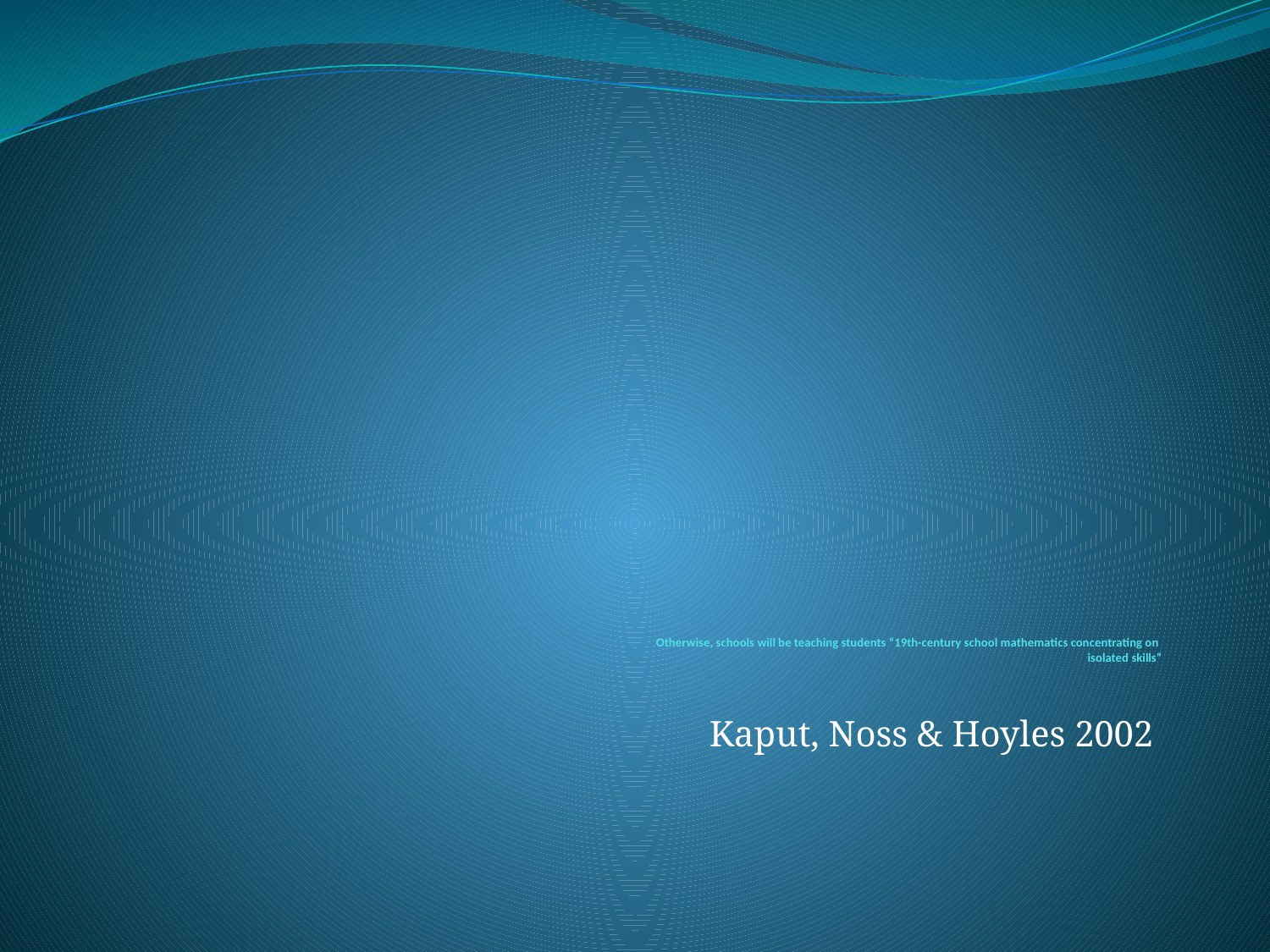

# Otherwise, schools will be teaching students “19th-century school mathematics concentrating on isolated skills”
Kaput, Noss & Hoyles 2002